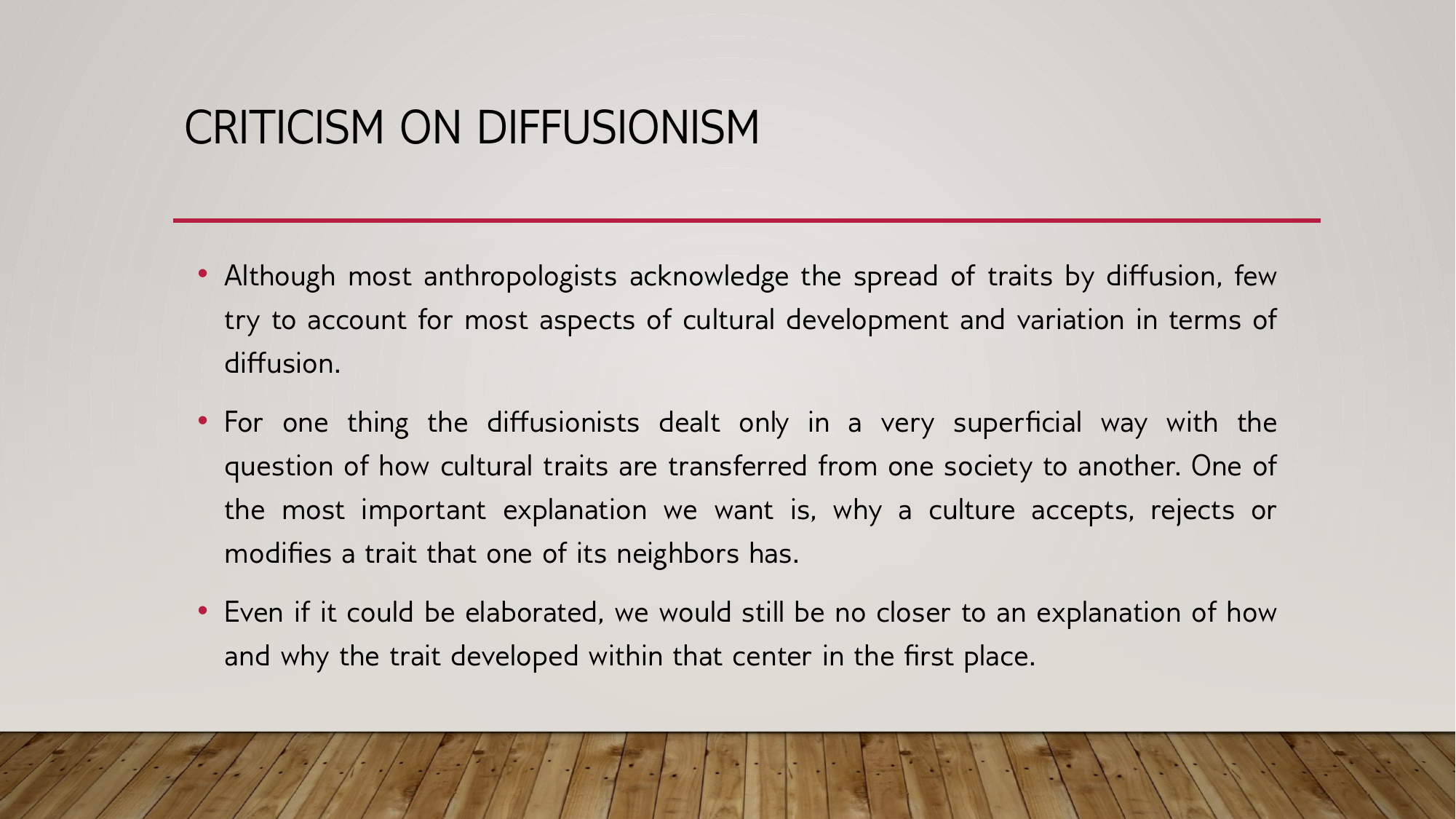

# Criticism on diffusionism
Although most anthropologists acknowledge the spread of traits by diffusion, few try to account for most aspects of cultural development and variation in terms of diffusion.
For one thing the diffusionists dealt only in a very superficial way with the question of how cultural traits are transferred from one society to another. One of the most important explanation we want is, why a culture accepts, rejects or modifies a trait that one of its neighbors has.
Even if it could be elaborated, we would still be no closer to an explanation of how and why the trait developed within that center in the first place.